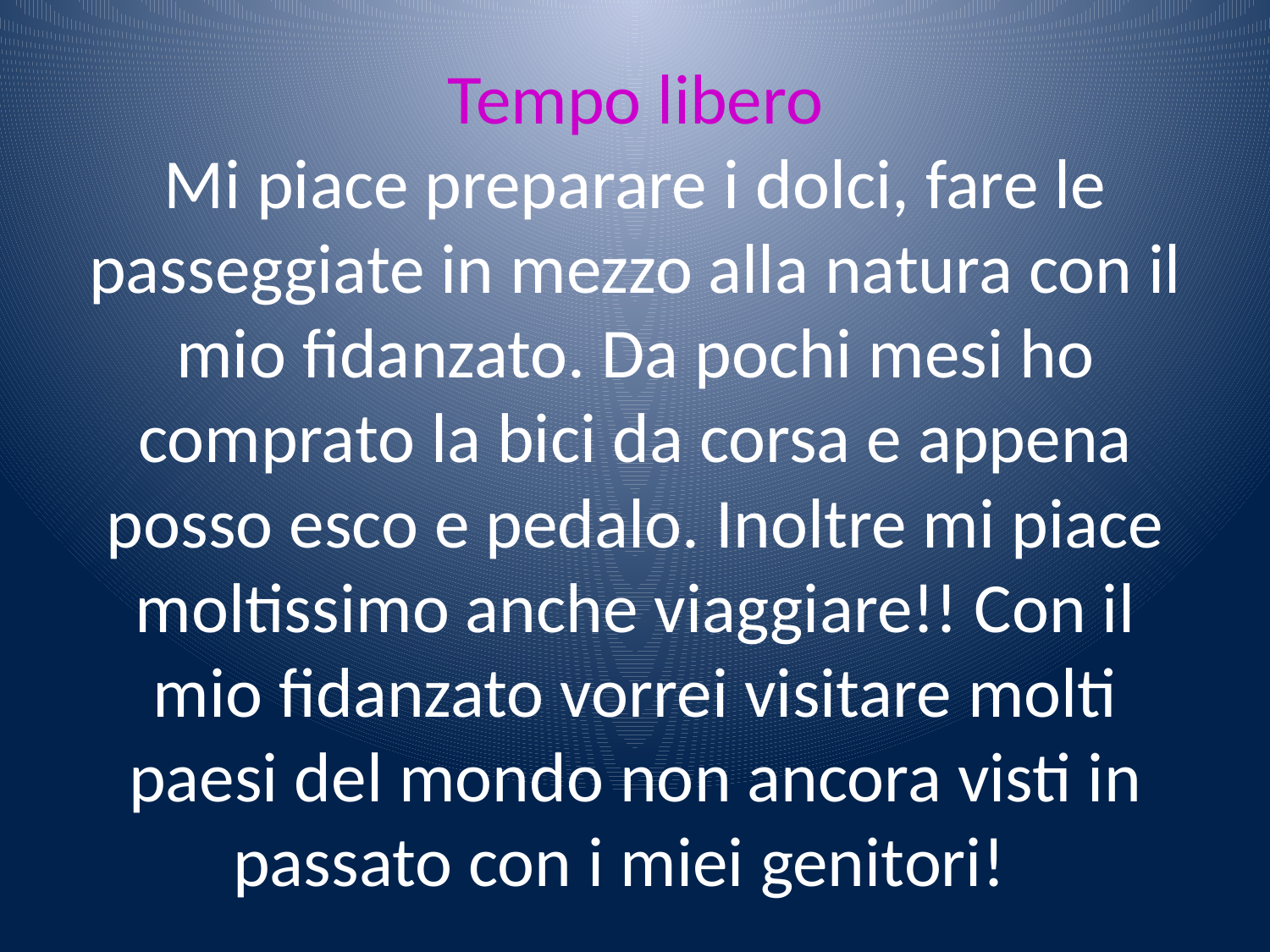

# Tempo libero Mi piace preparare i dolci, fare le passeggiate in mezzo alla natura con il mio fidanzato. Da pochi mesi ho comprato la bici da corsa e appena posso esco e pedalo. Inoltre mi piace moltissimo anche viaggiare!! Con il mio fidanzato vorrei visitare molti paesi del mondo non ancora visti in passato con i miei genitori!